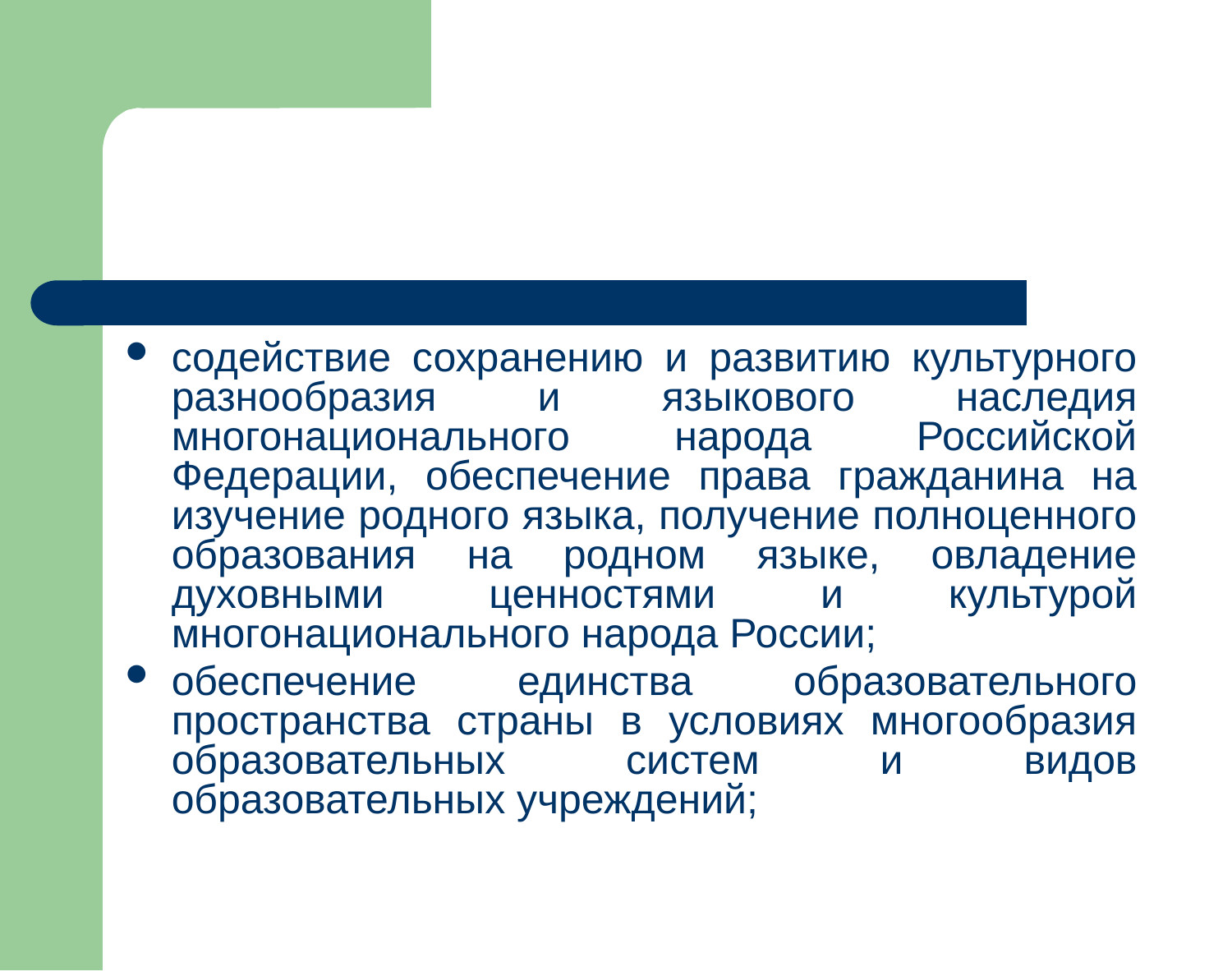

содействие сохранению и развитию культурного разнообразия и языкового наследия многонационального народа Российской Федерации, обеспечение права гражданина на изучение родного языка, получение полноценного образования на родном языке, овладение духовными ценностями и культурой многонационального народа России;
обеспечение единства образовательного пространства страны в условиях многообразия образовательных систем и видов образовательных учреждений;